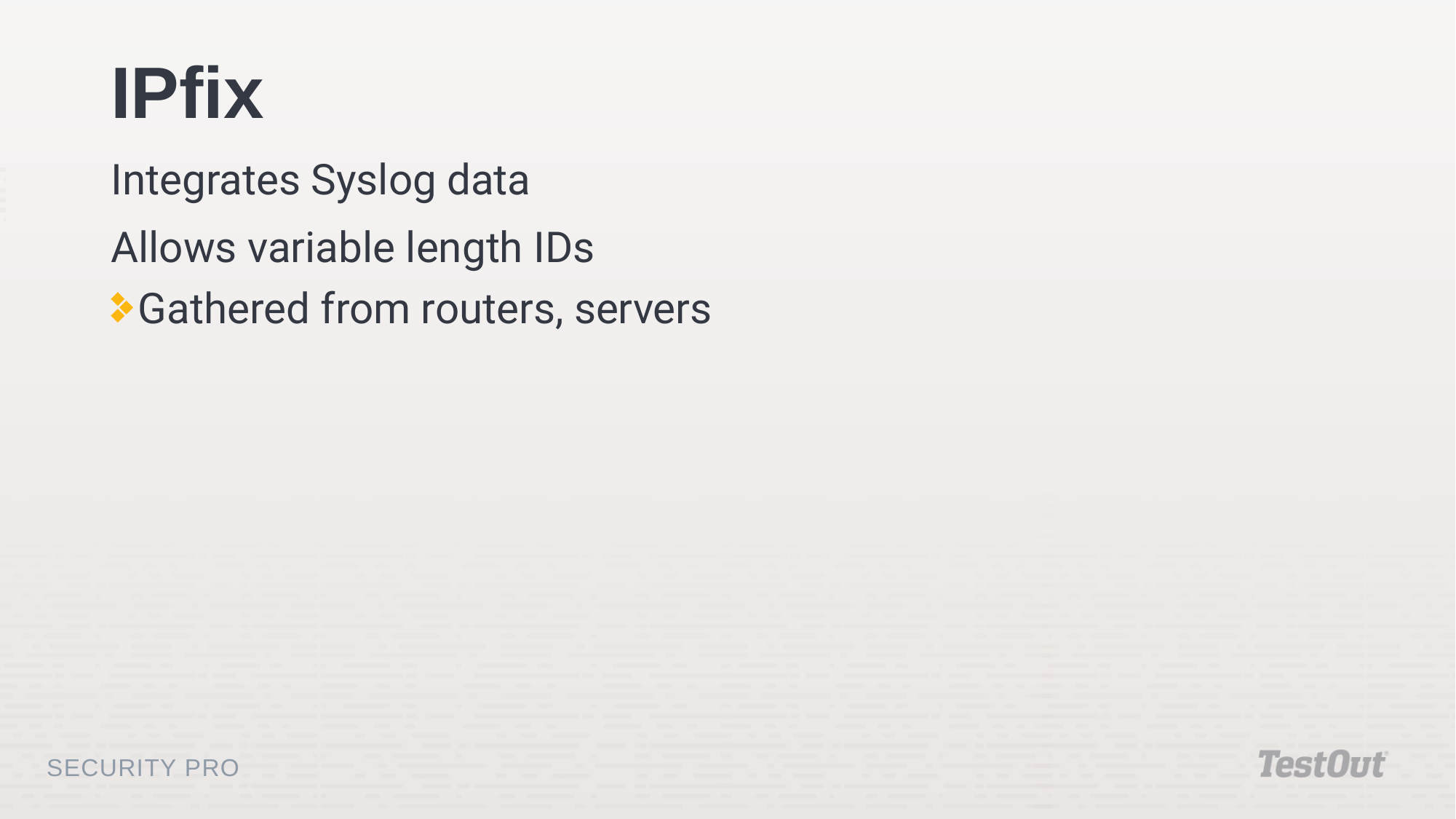

# IPfix
Integrates Syslog data
Allows variable length IDs
Gathered from routers, servers
Security Pro